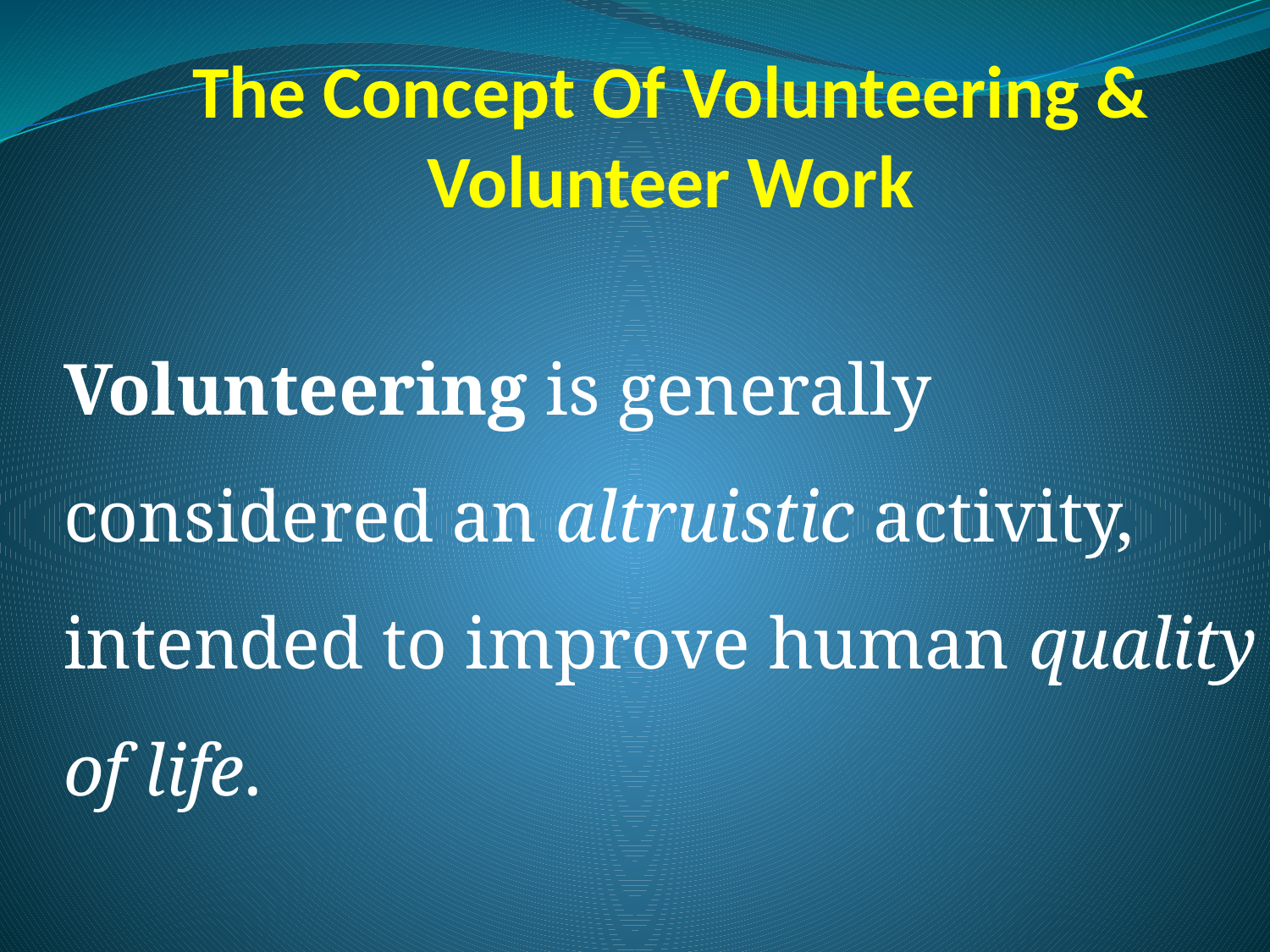

# The Concept Of Volunteering & Volunteer Work
Volunteering is generally considered an altruistic activity, intended to improve human quality of life.